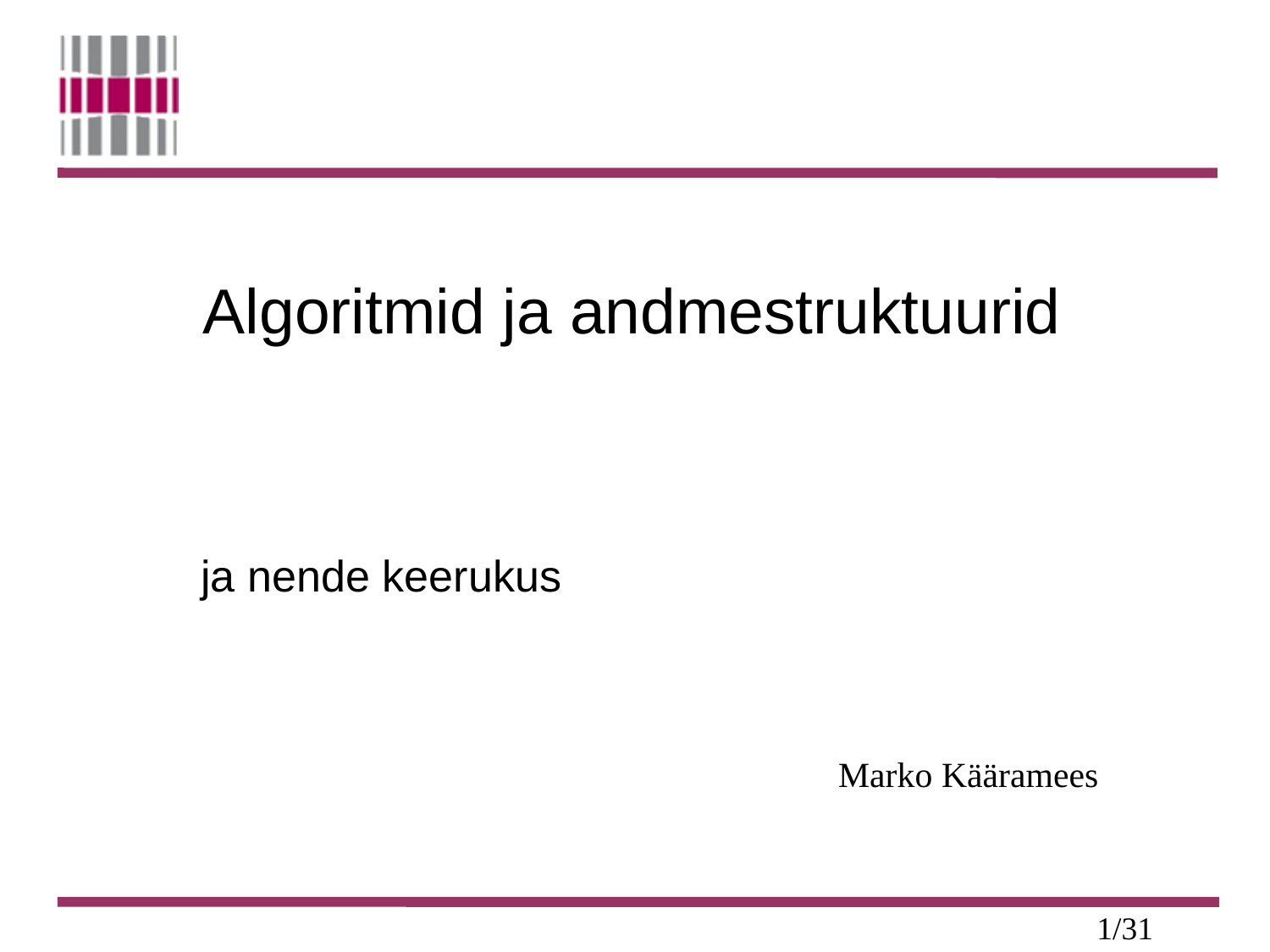

Algoritmid ja andmestruktuurid

ja nende keerukus
Marko Kääramees